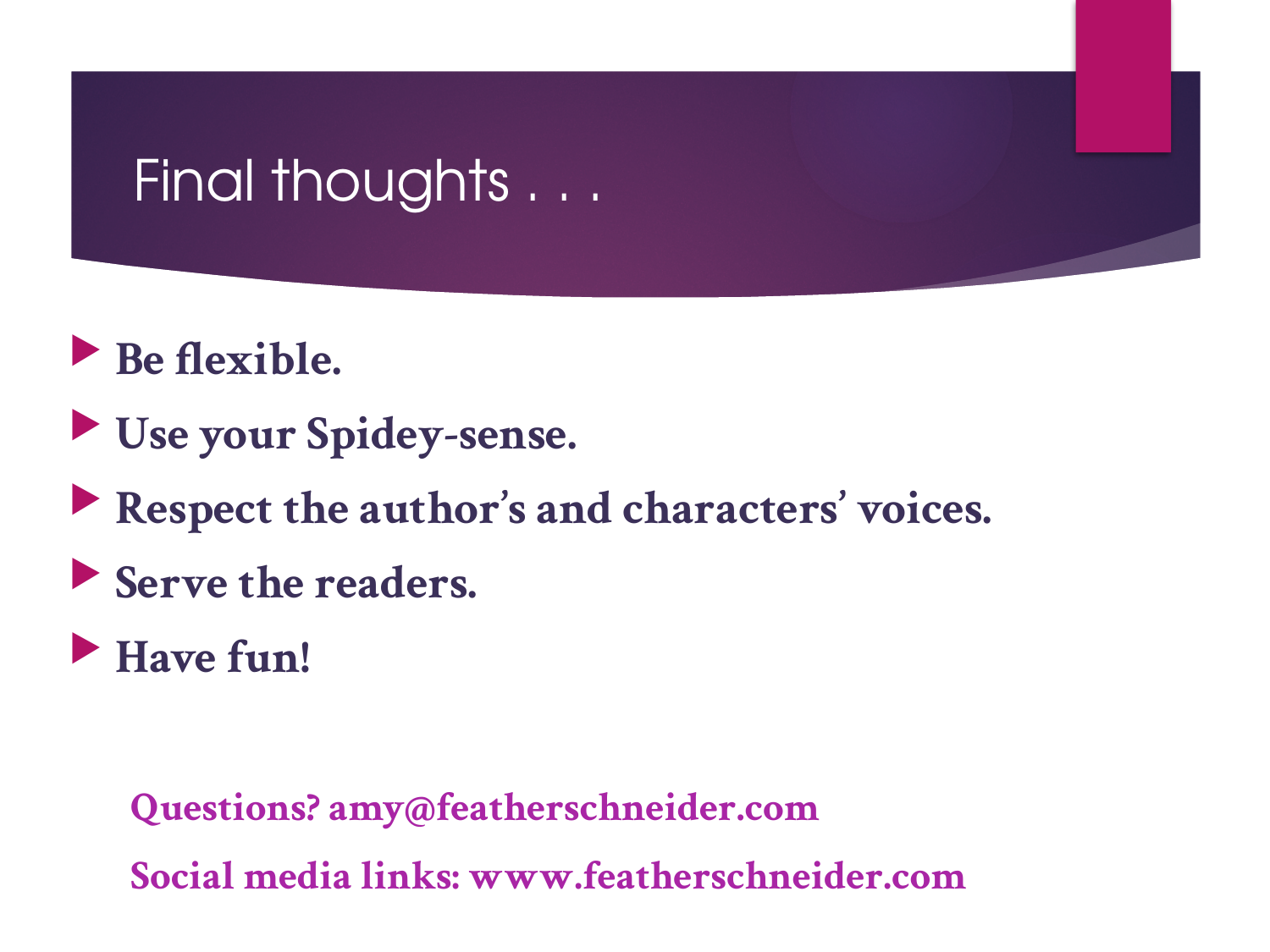

# Final thoughts . . .
Be flexible.
Use your Spidey-sense.
Respect the author’s and characters’ voices.
Serve the readers.
Have fun!

	Questions? amy@featherschneider.com
	Social media links: www.featherschneider.com